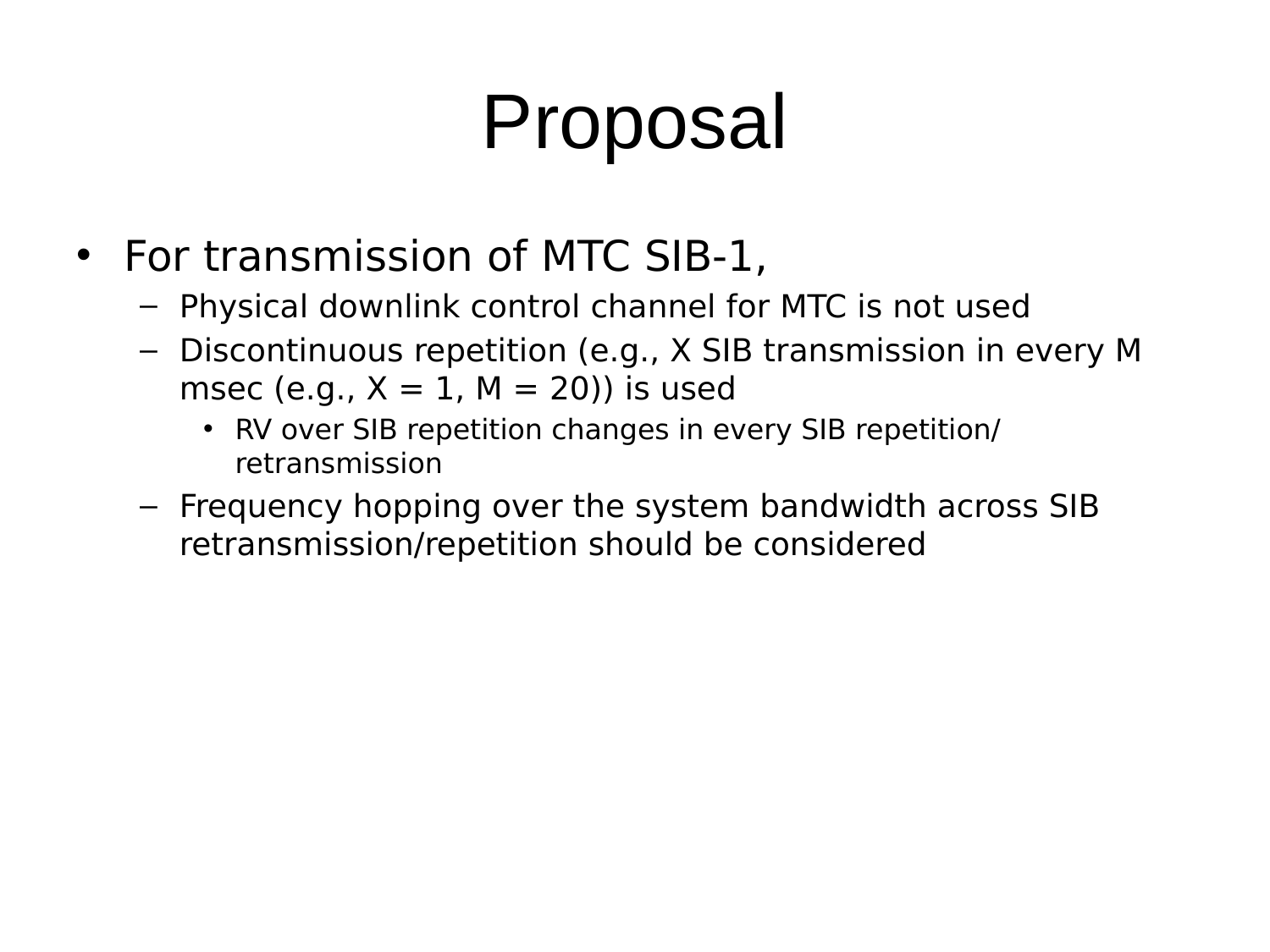

# Proposal
For transmission of MTC SIB-1,
Physical downlink control channel for MTC is not used
Discontinuous repetition (e.g., X SIB transmission in every M msec (e.g., X = 1, M = 20)) is used
RV over SIB repetition changes in every SIB repetition/retransmission
Frequency hopping over the system bandwidth across SIB retransmission/repetition should be considered